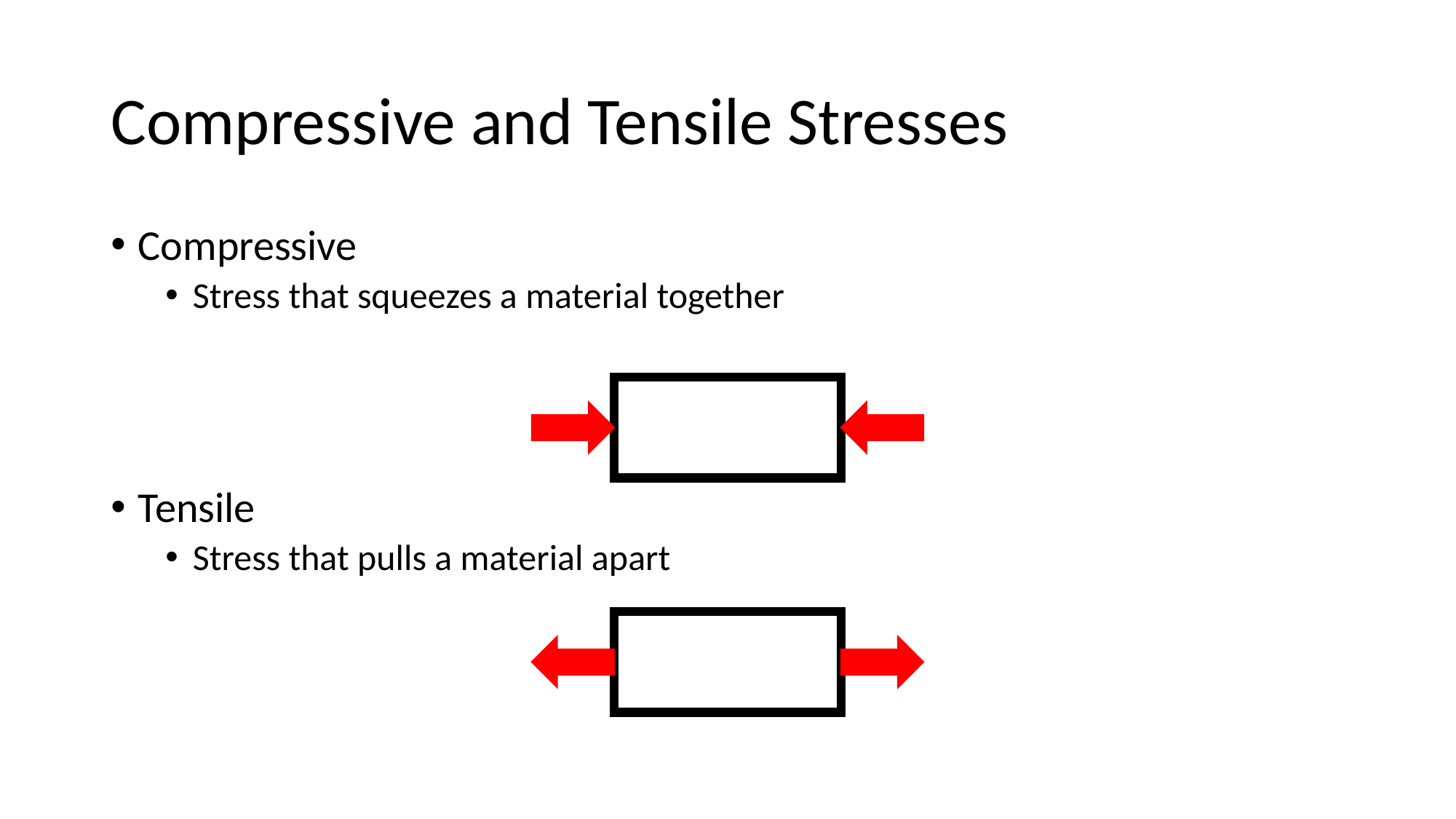

# Compressive and Tensile Stresses
Compressive
Stress that squeezes a material together

Tensile
Stress that pulls a material apart